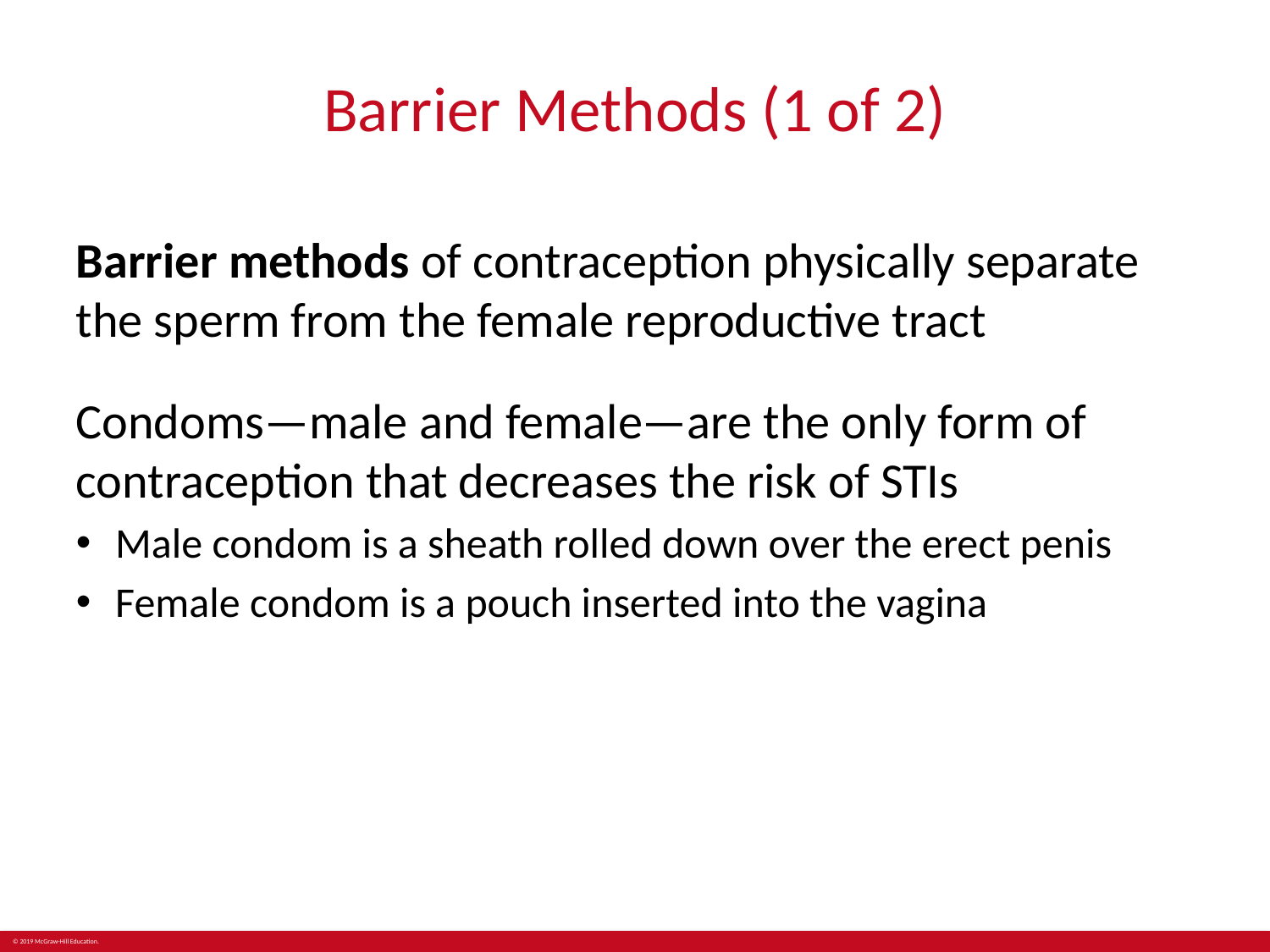

# Barrier Methods (1 of 2)
Barrier methods of contraception physically separate the sperm from the female reproductive tract
Condoms—male and female—are the only form of contraception that decreases the risk of STIs
Male condom is a sheath rolled down over the erect penis
Female condom is a pouch inserted into the vagina